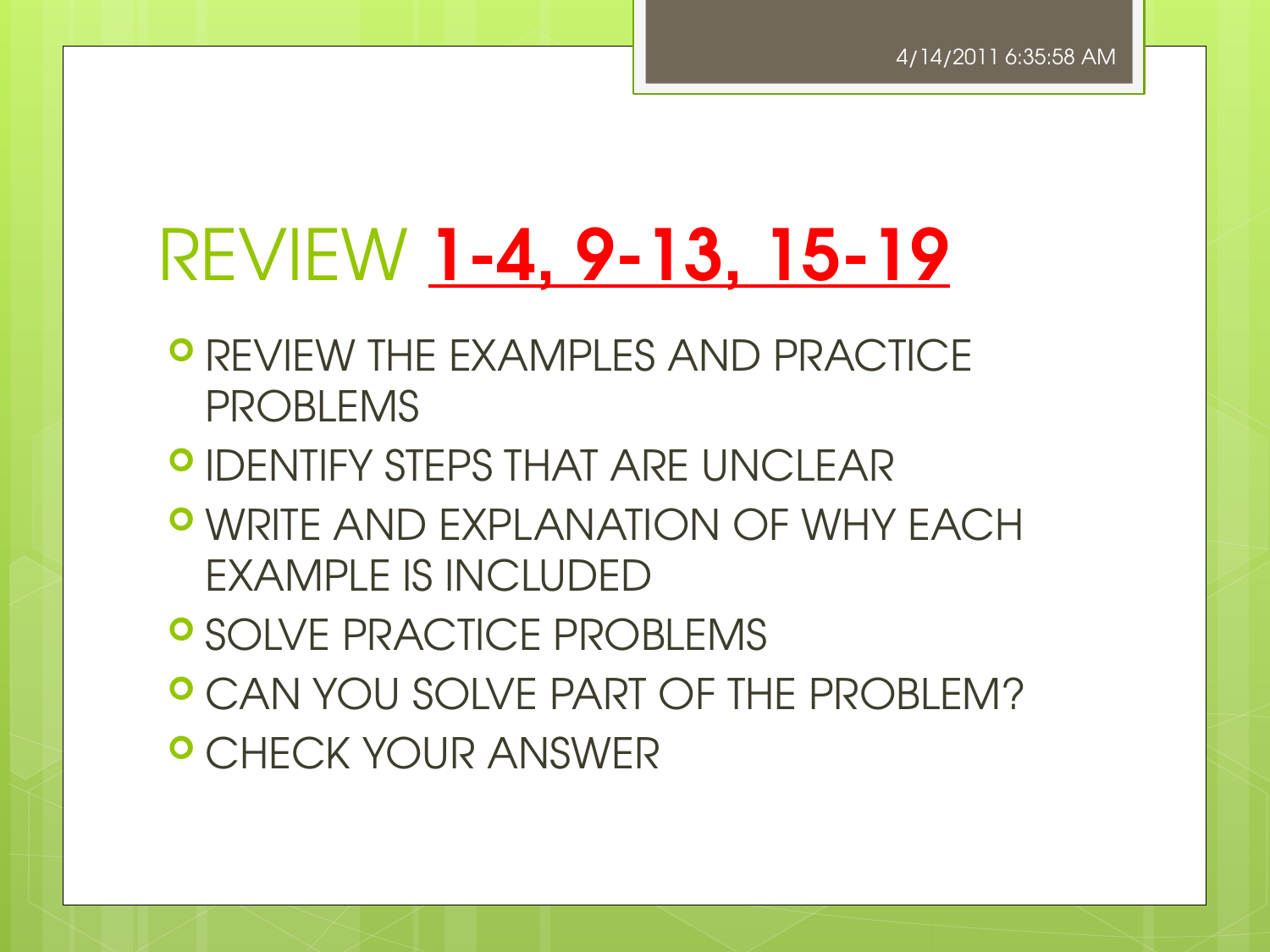

4/14/2011 6:35:58 AM
# REVIEW 1-4, 9-13, 15-19
REVIEW THE EXAMPLES AND PRACTICE PROBLEMS
IDENTIFY STEPS THAT ARE UNCLEAR
WRITE AND EXPLANATION OF WHY EACH EXAMPLE IS INCLUDED
SOLVE PRACTICE PROBLEMS
CAN YOU SOLVE PART OF THE PROBLEM?
CHECK YOUR ANSWER